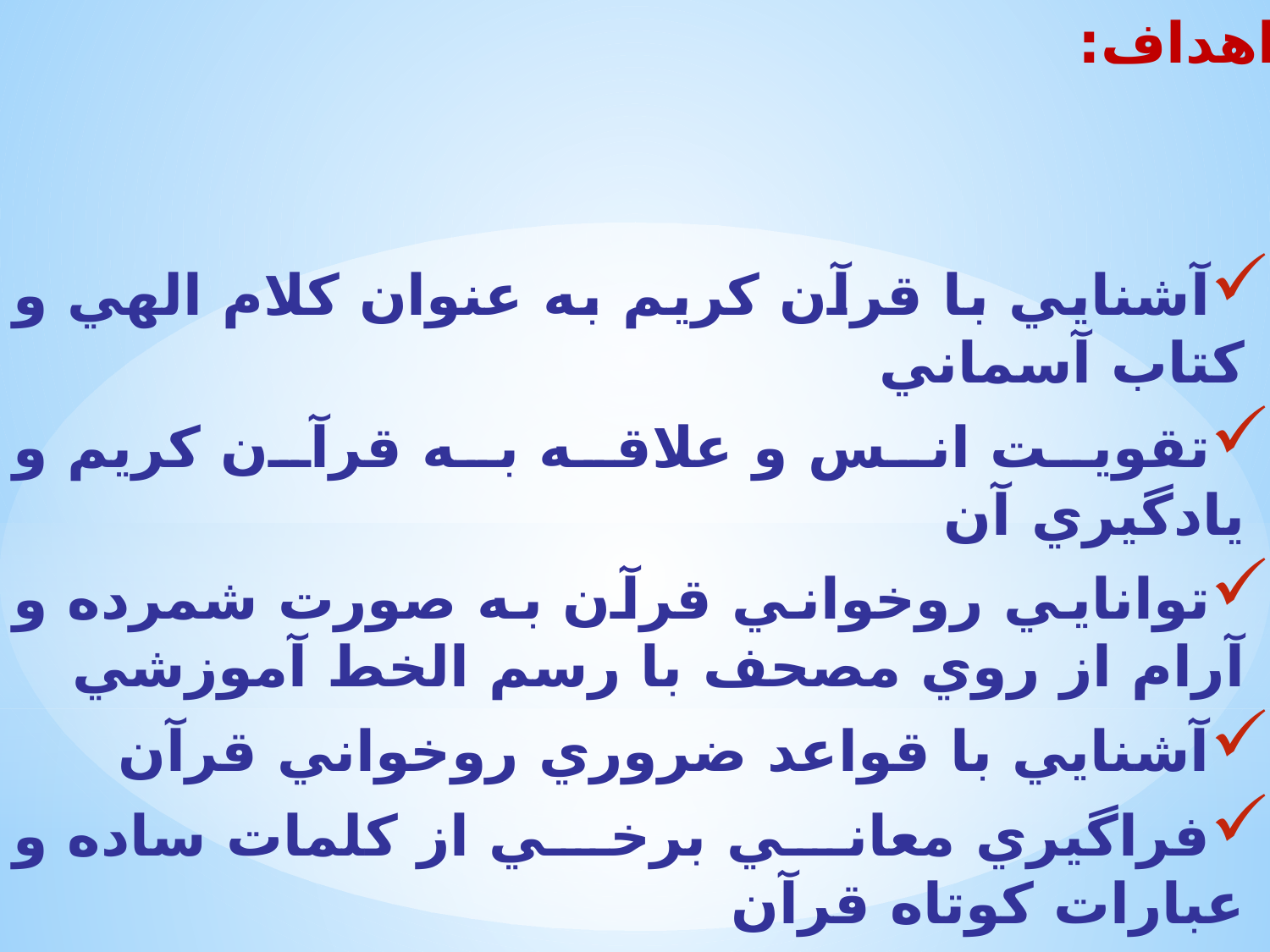

اهداف:

آشنايي با قرآن كريم به عنوان كلام الهي و كتاب آسماني
تقويت انس و علاقه به قرآن كريم و يادگيري آن
توانايي روخواني قرآن به صورت شمرده و آرام از روي مصحف با رسم الخط آموزشي
آشنايي با قواعد ضروري روخواني قرآن
فراگيري معاني برخي از كلمات ساده و عبارات كوتاه قرآن